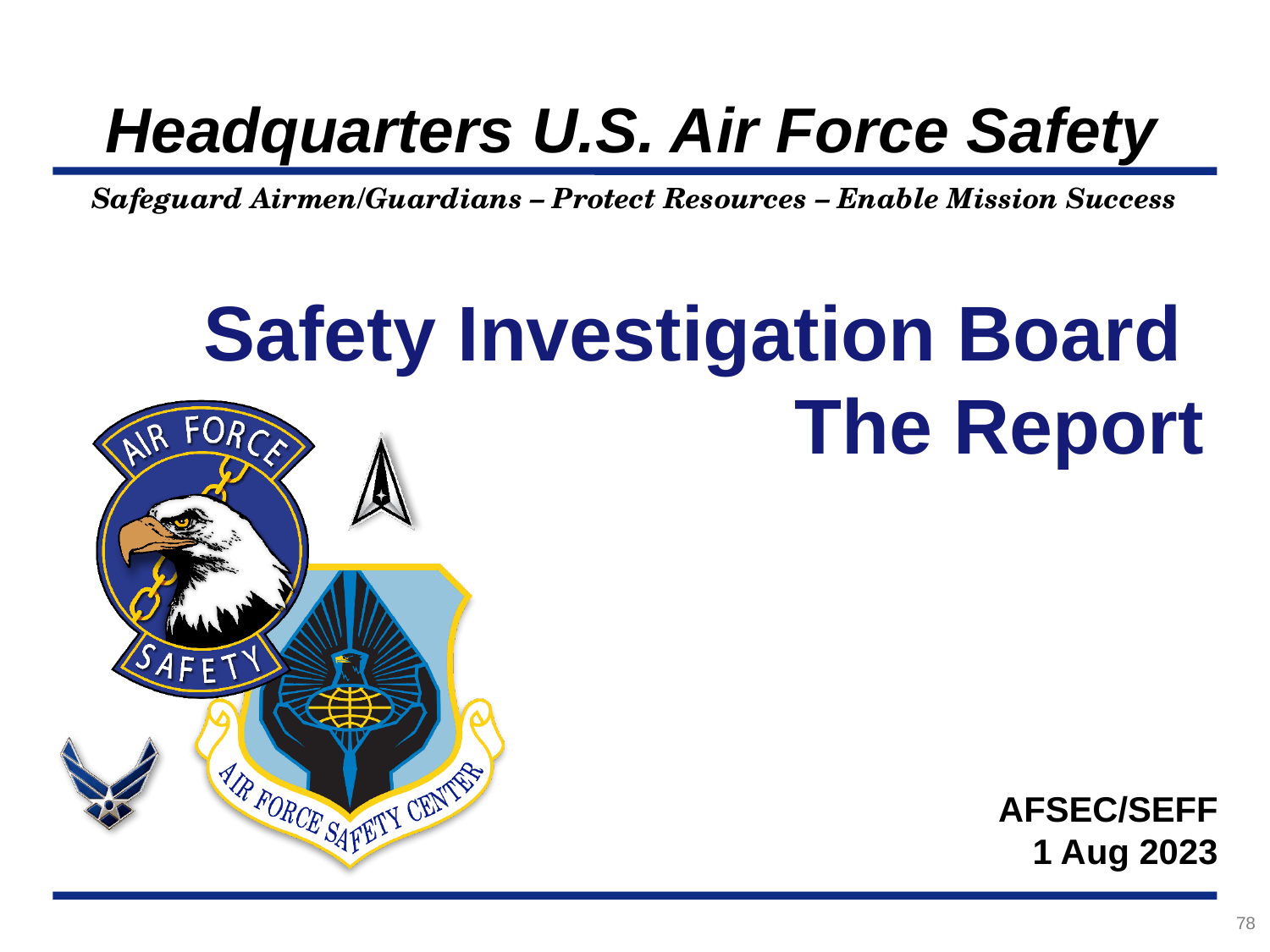

# Safety Investigation Board The Report
AFSEC/SEFF
1 Aug 2023

78